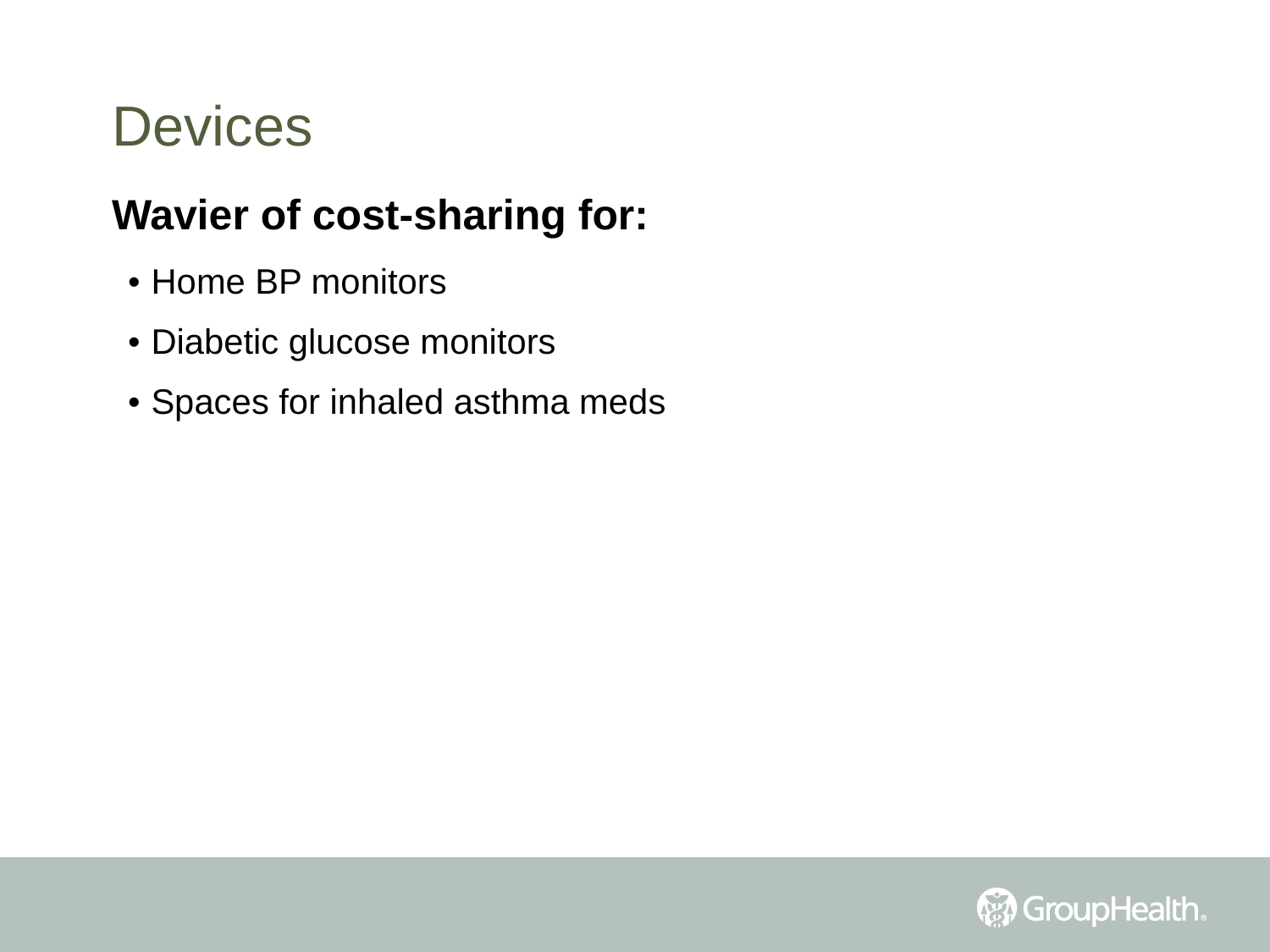

# Devices
Wavier of cost-sharing for:
Home BP monitors
Diabetic glucose monitors
Spaces for inhaled asthma meds